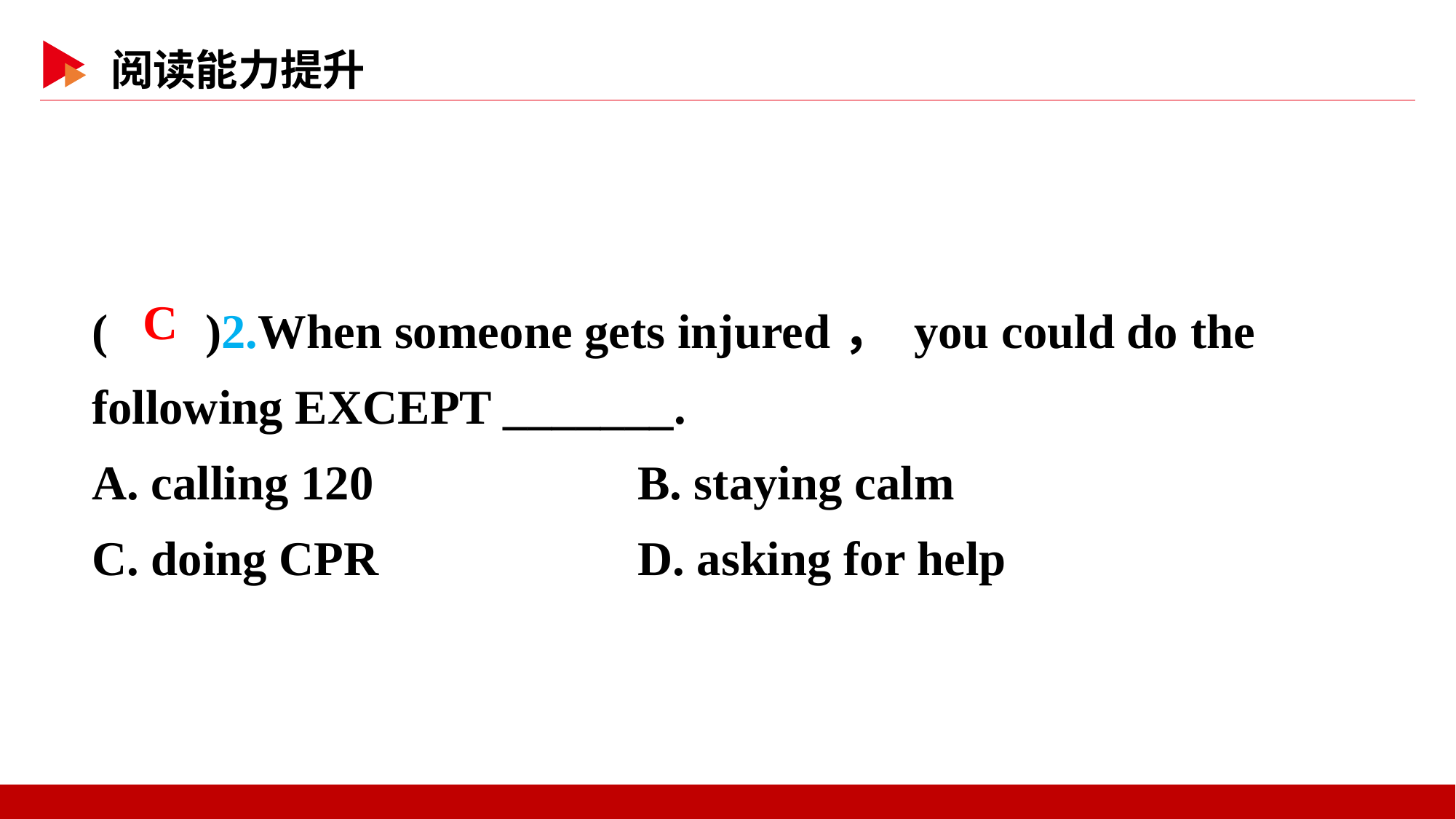

(        )2.When someone gets injured， you could do the following EXCEPT _______.
A. calling 120　　		B. staying calm
C. doing CPR              	D. asking for help
   C